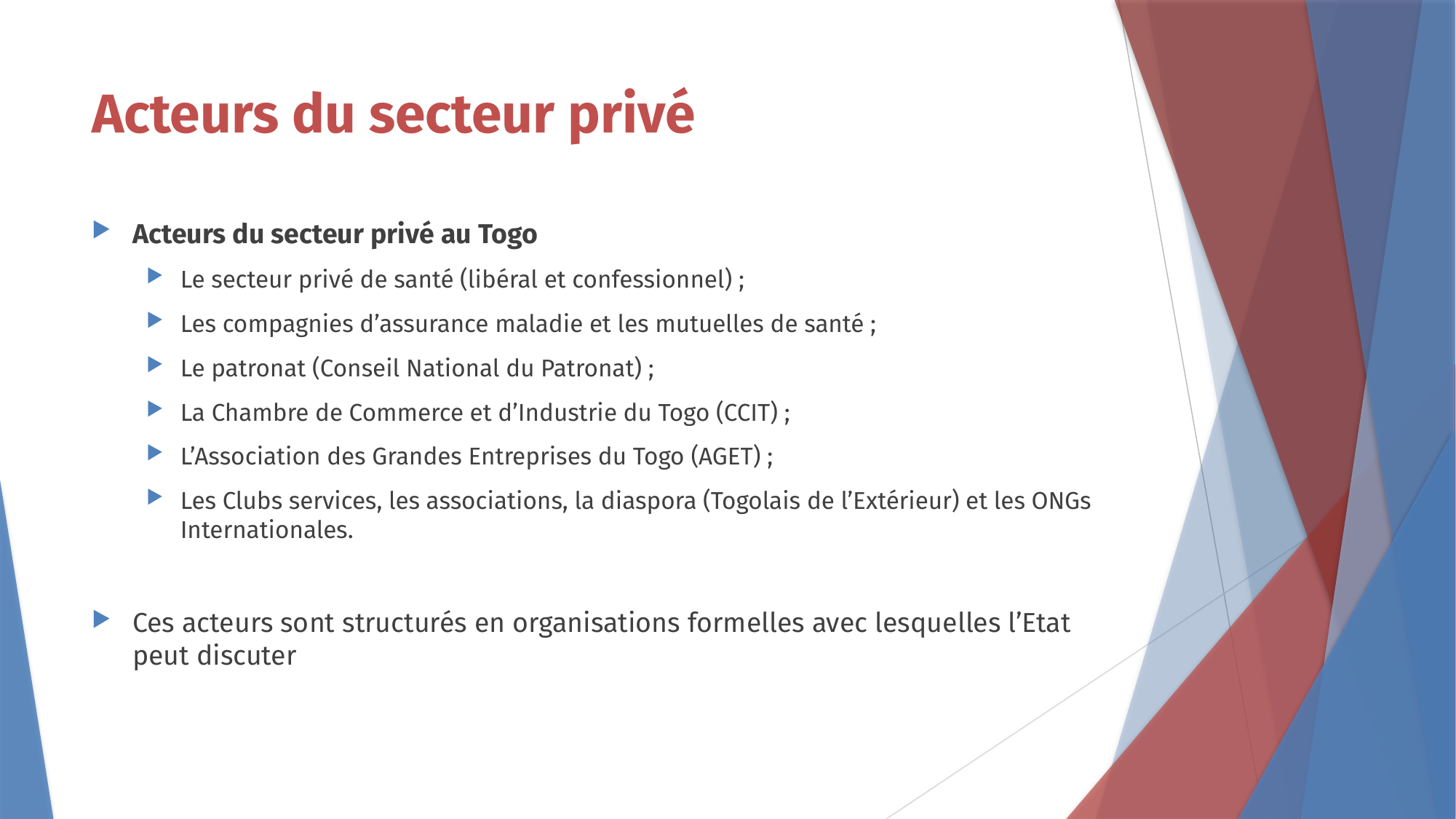

# Acteurs du secteur privé
Acteurs du secteur privé au Togo
Le secteur privé de santé (libéral et confessionnel) ;
Les compagnies d’assurance maladie et les mutuelles de santé ;
Le patronat (Conseil National du Patronat) ;
La Chambre de Commerce et d’Industrie du Togo (CCIT) ;
L’Association des Grandes Entreprises du Togo (AGET) ;
Les Clubs services, les associations, la diaspora (Togolais de l’Extérieur) et les ONGs Internationales.

Ces acteurs sont structurés en organisations formelles avec lesquelles l’Etat peut discuter